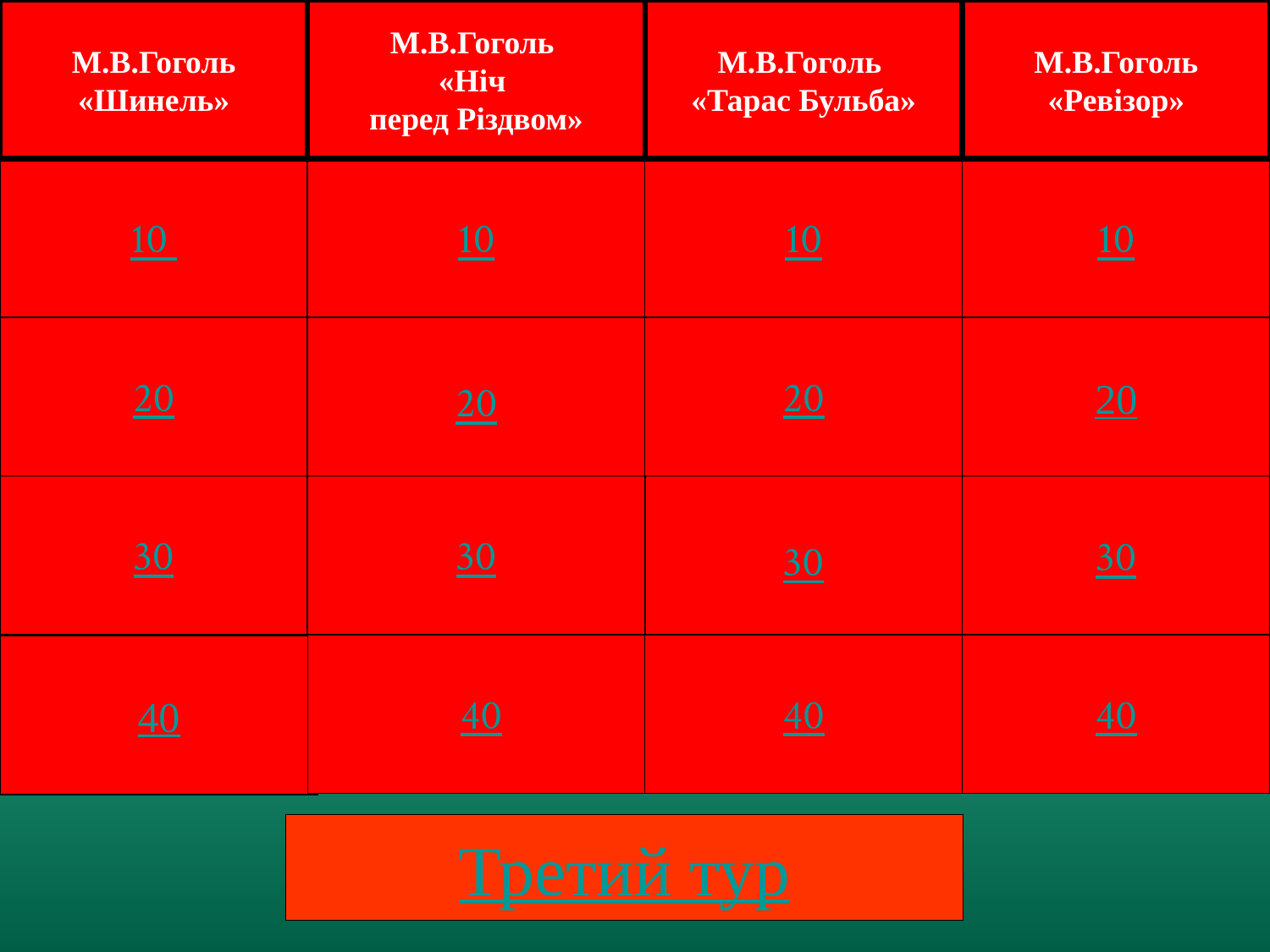

М.В.Гоголь
«Шинель»

М.В.Гоголь
«Ніч
перед Різдвом»
М.В.Гоголь
«Тарас Бульба»
М.В.Гоголь
«Ревізор»
10
10
10
10
20
20
20
20
30
30
30
30
40
40
40
40
Третий тур